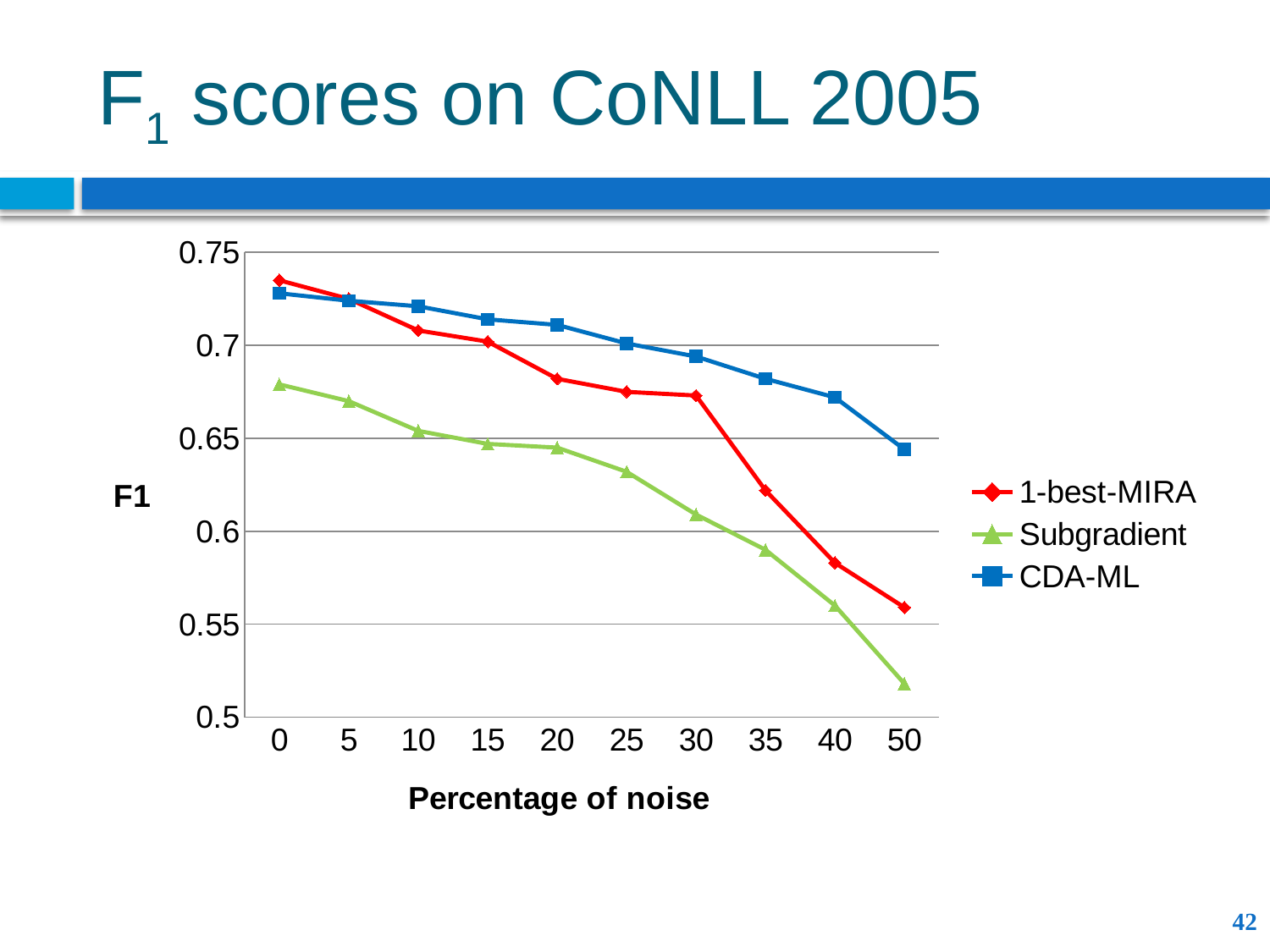

# F1 scores on CoNLL 2005

### Chart

| Category | 1-best-MIRA | Subgradient | CDA-ML |
|---|---|---|---|
| 0 | 0.735 | 0.679 | 0.728 |
| 5 | 0.725 | 0.67 | 0.724 |
| 10 | 0.708 | 0.654 | 0.721 |
| 15 | 0.702 | 0.647 | 0.714 |
| 20 | 0.682 | 0.645 | 0.711 |
| 25 | 0.675 | 0.632 | 0.701 |
| 30 | 0.673 | 0.609 | 0.694 |
| 35 | 0.622 | 0.59 | 0.682 |
| 40 | 0.583 | 0.56 | 0.672 |
| 50 | 0.559 | 0.518 | 0.644 |
42